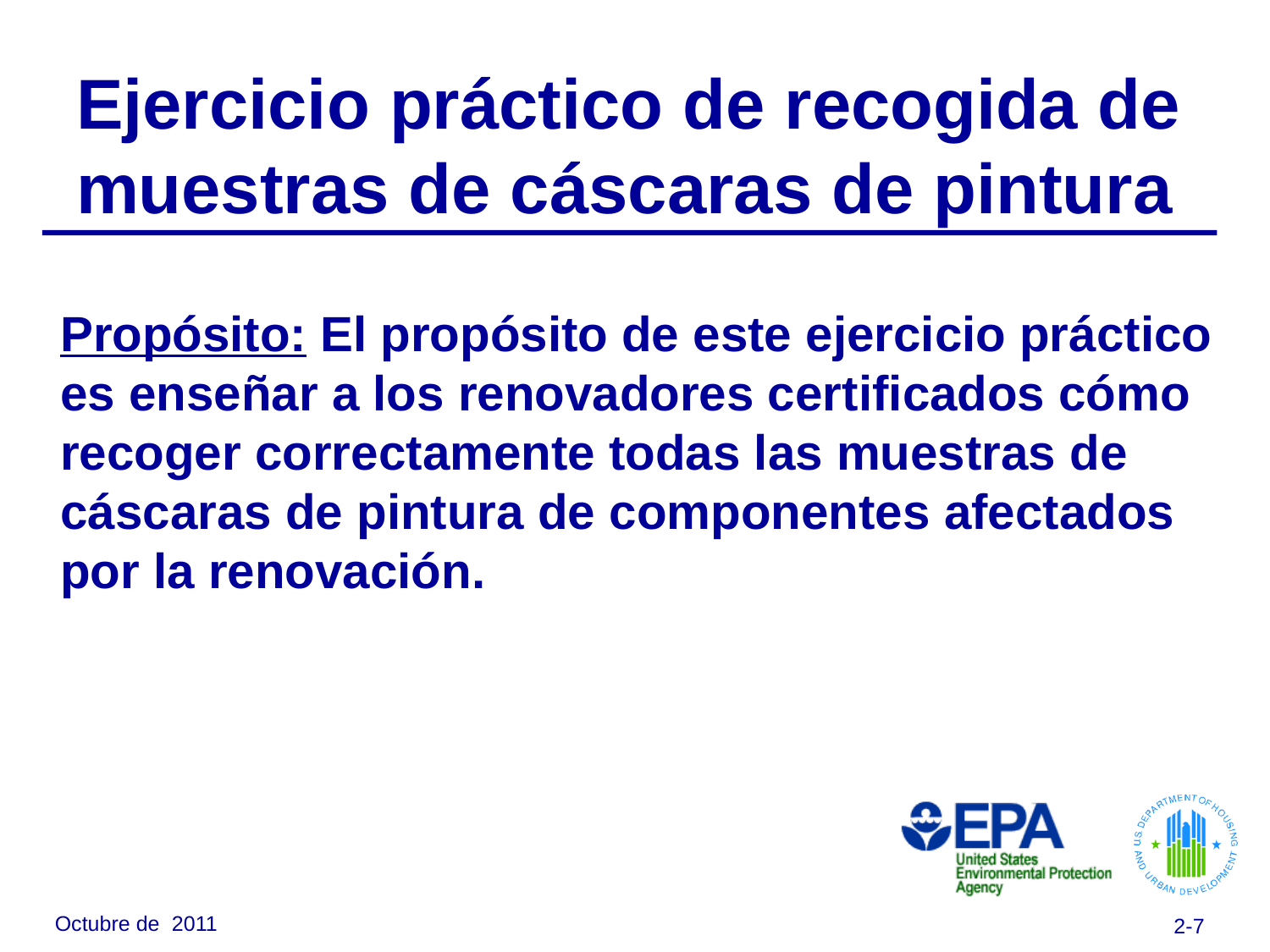

Ejercicio práctico de recogida de muestras de cáscaras de pintura
	Propósito: El propósito de este ejercicio práctico es enseñar a los renovadores certificados cómo recoger correctamente todas las muestras de cáscaras de pintura de componentes afectados por la renovación.
Octubre de  2011
2-7